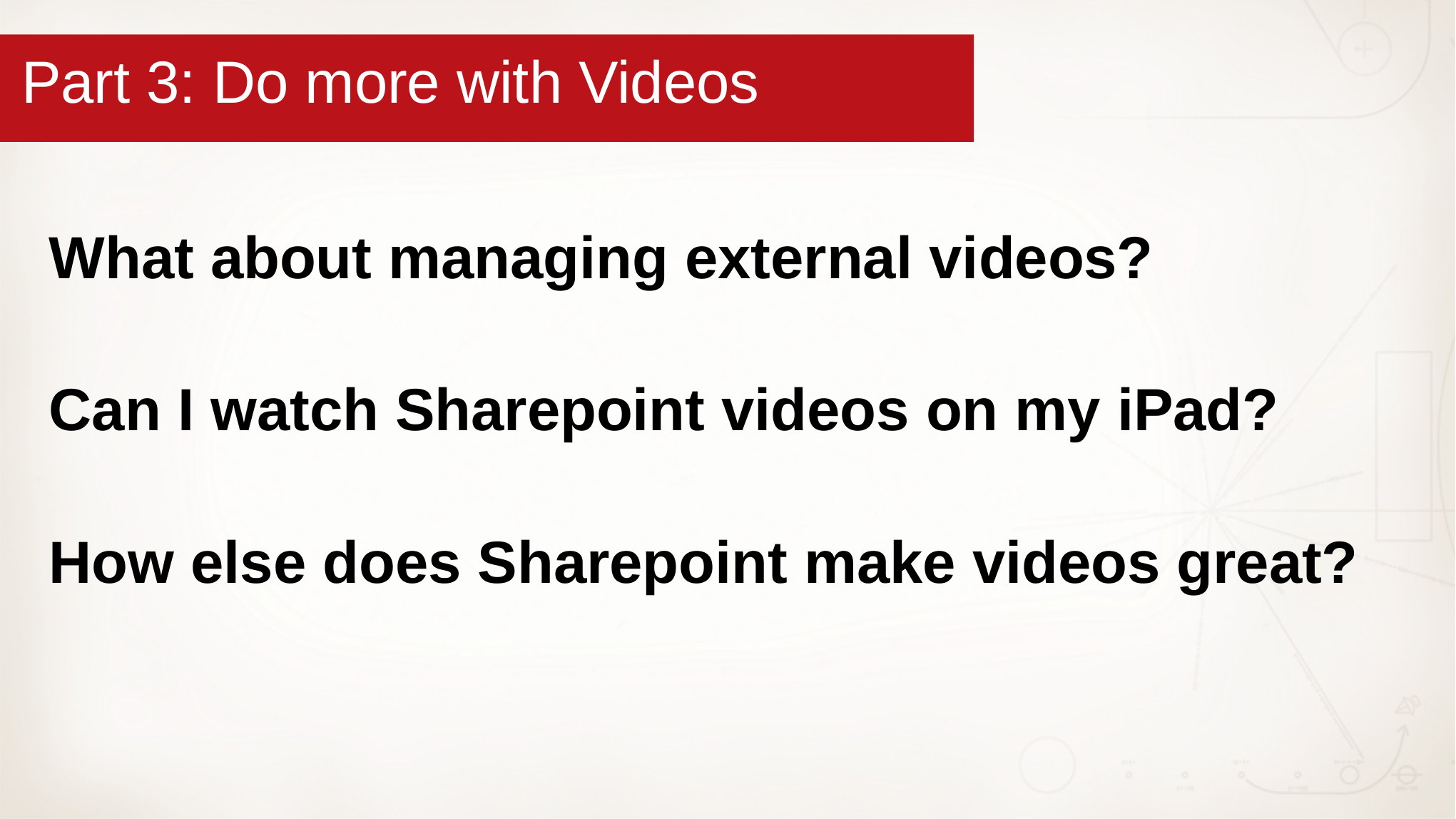

Part 3: Do more with Videos
#
What about managing external videos?

Can I watch Sharepoint videos on my iPad?

How else does Sharepoint make videos great?